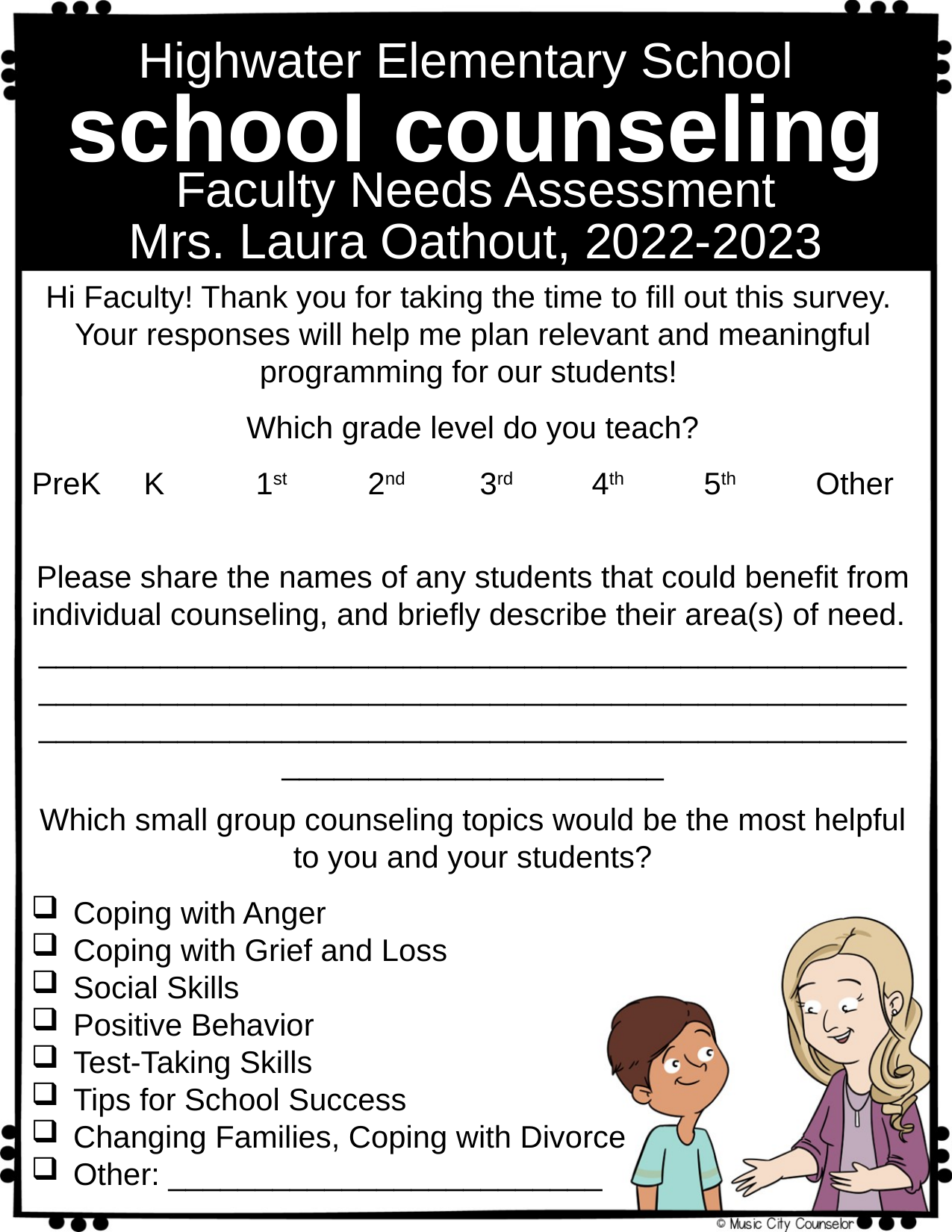

Highwater Elementary School
school counseling
Faculty Needs Assessment
Mrs. Laura Oathout, 2022-2023
Hi Faculty! Thank you for taking the time to fill out this survey.
Your responses will help me plan relevant and meaningful programming for our students!

Which grade level do you teach?

PreK	K	1st	2nd	3rd	4th	5th	Other

Please share the names of any students that could benefit from individual counseling, and briefly describe their area(s) of need.
____________________________________________________________________________________________________________________________________________________________________________

Which small group counseling topics would be the most helpful to you and your students?

Coping with Anger
Coping with Grief and Loss
Social Skills
Positive Behavior
Test-Taking Skills
Tips for School Success
Changing Families, Coping with Divorce
Other: _________________________